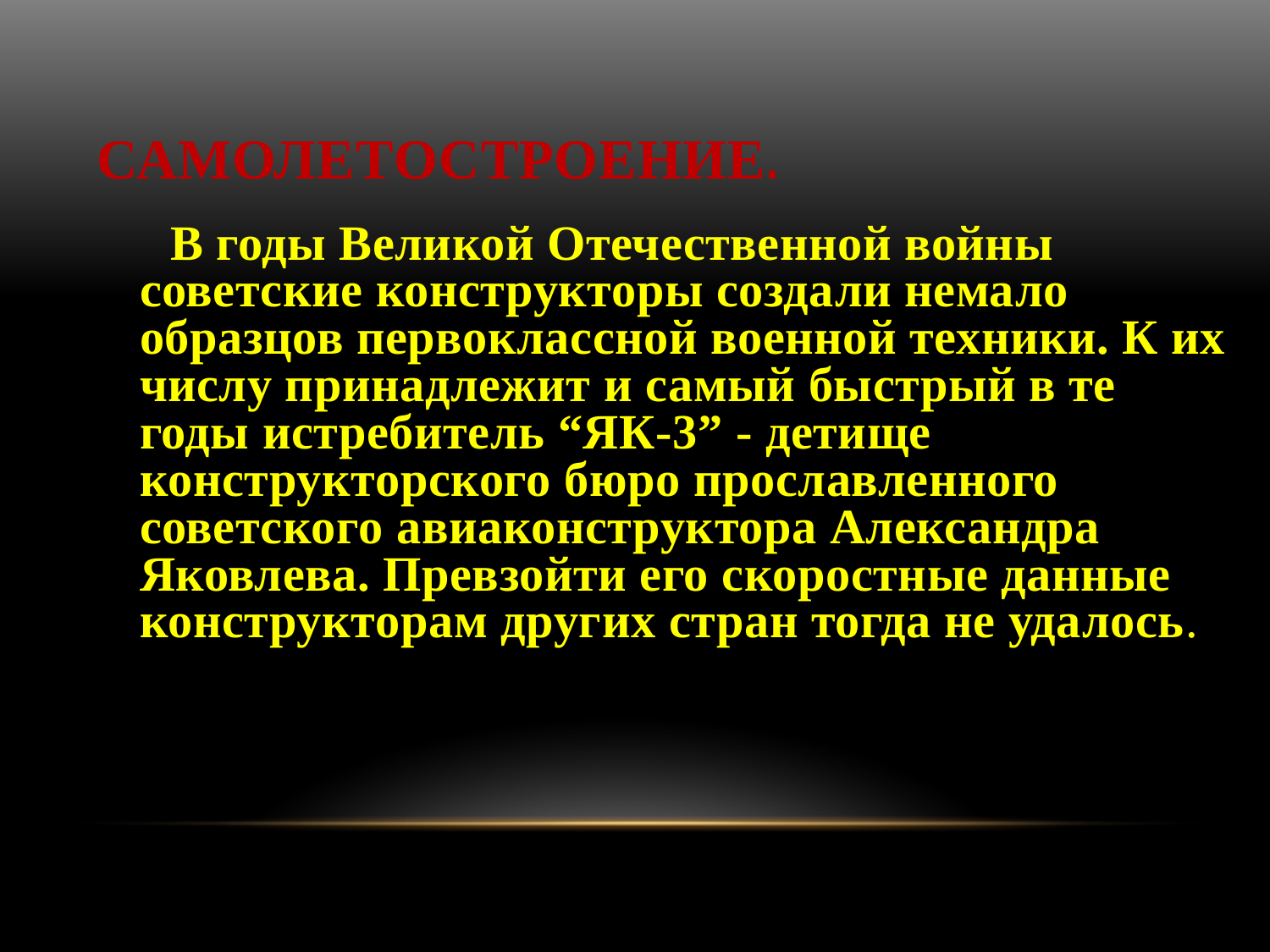

# Самолетостроение.
         В годы Великой Отечественной войны советские конструкторы создали немало образцов первоклассной военной техники. К их числу принадлежит и самый быстрый в те годы истребитель “ЯК-3” - детище конструкторского бюро прославленного советского авиаконструктора Александра Яковлева. Превзойти его скоростные данные конструкторам других стран тогда не удалось.